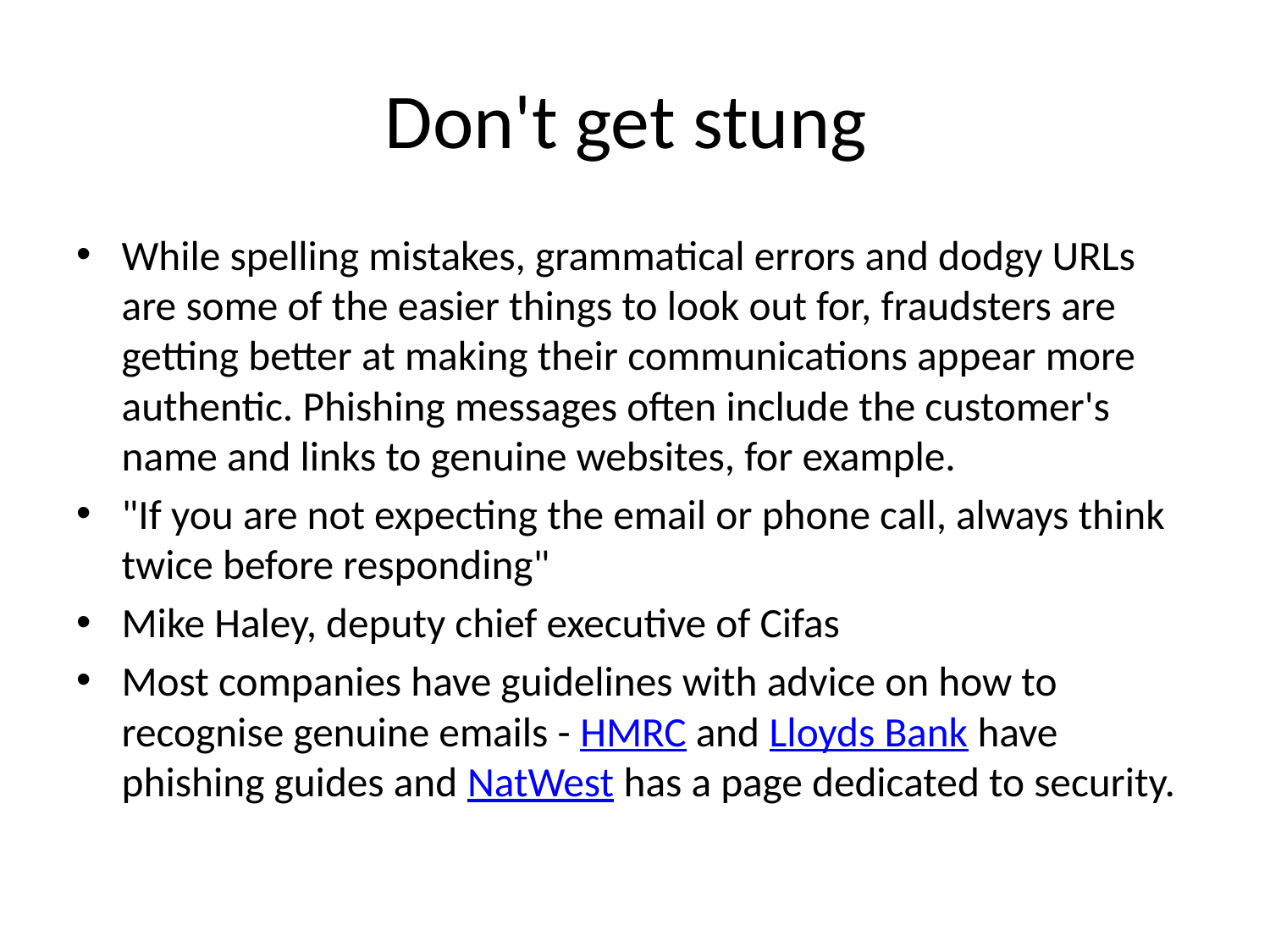

# Don't get stung
While spelling mistakes, grammatical errors and dodgy URLs are some of the easier things to look out for, fraudsters are getting better at making their communications appear more authentic. Phishing messages often include the customer's name and links to genuine websites, for example.
"If you are not expecting the email or phone call, always think twice before responding"
Mike Haley, deputy chief executive of Cifas
Most companies have guidelines with advice on how to recognise genuine emails - HMRC and Lloyds Bank have phishing guides and NatWest has a page dedicated to security.